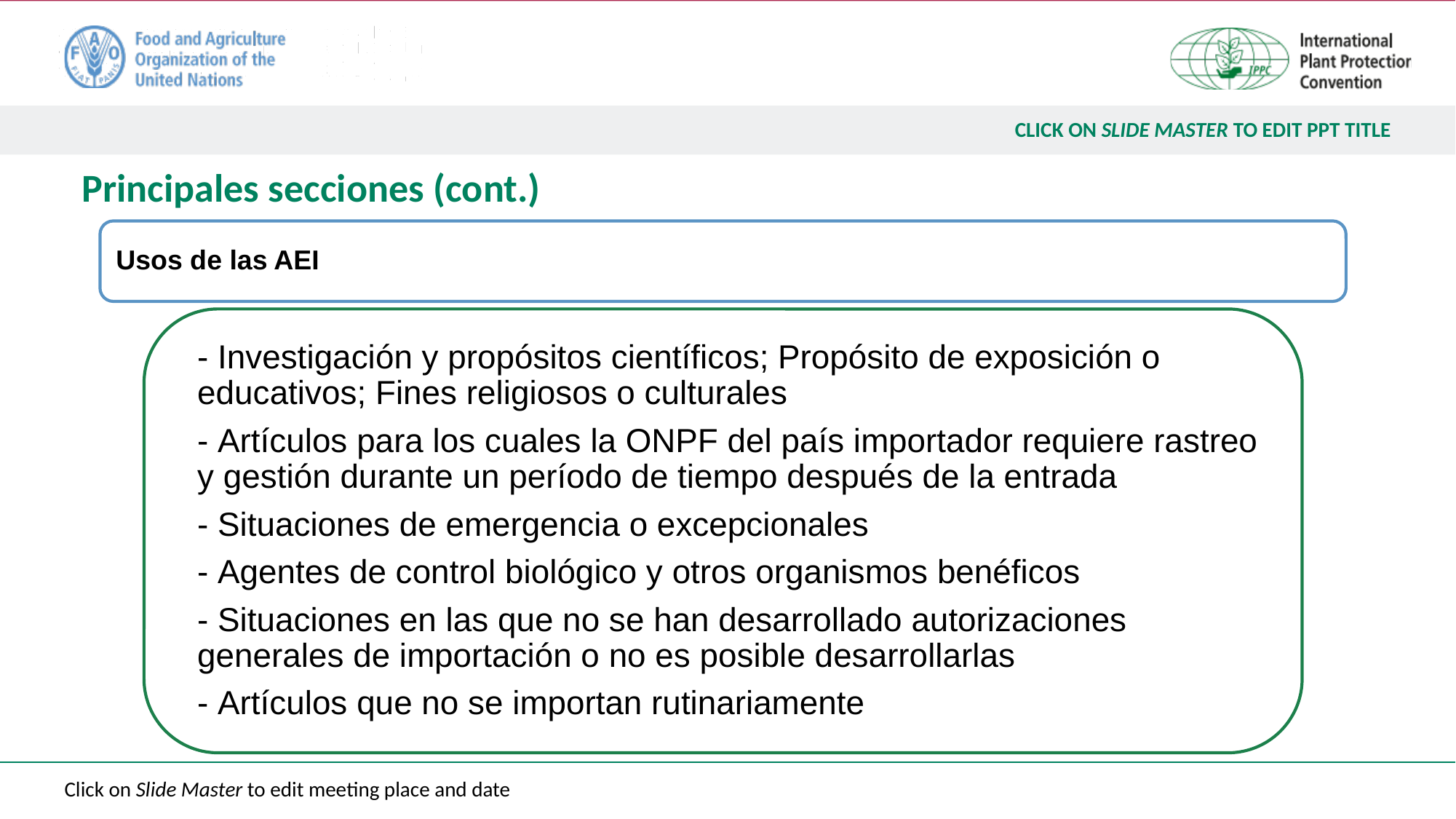

Principales secciones (cont.)
Usos de las AEI
- Investigación y propósitos científicos; Propósito de exposición o educativos; Fines religiosos o culturales
- Artículos para los cuales la ONPF del país importador requiere rastreo y gestión durante un período de tiempo después de la entrada
- Situaciones de emergencia o excepcionales
- Agentes de control biológico y otros organismos benéficos
- Situaciones en las que no se han desarrollado autorizaciones generales de importación o no es posible desarrollarlas
- Artículos que no se importan rutinariamente